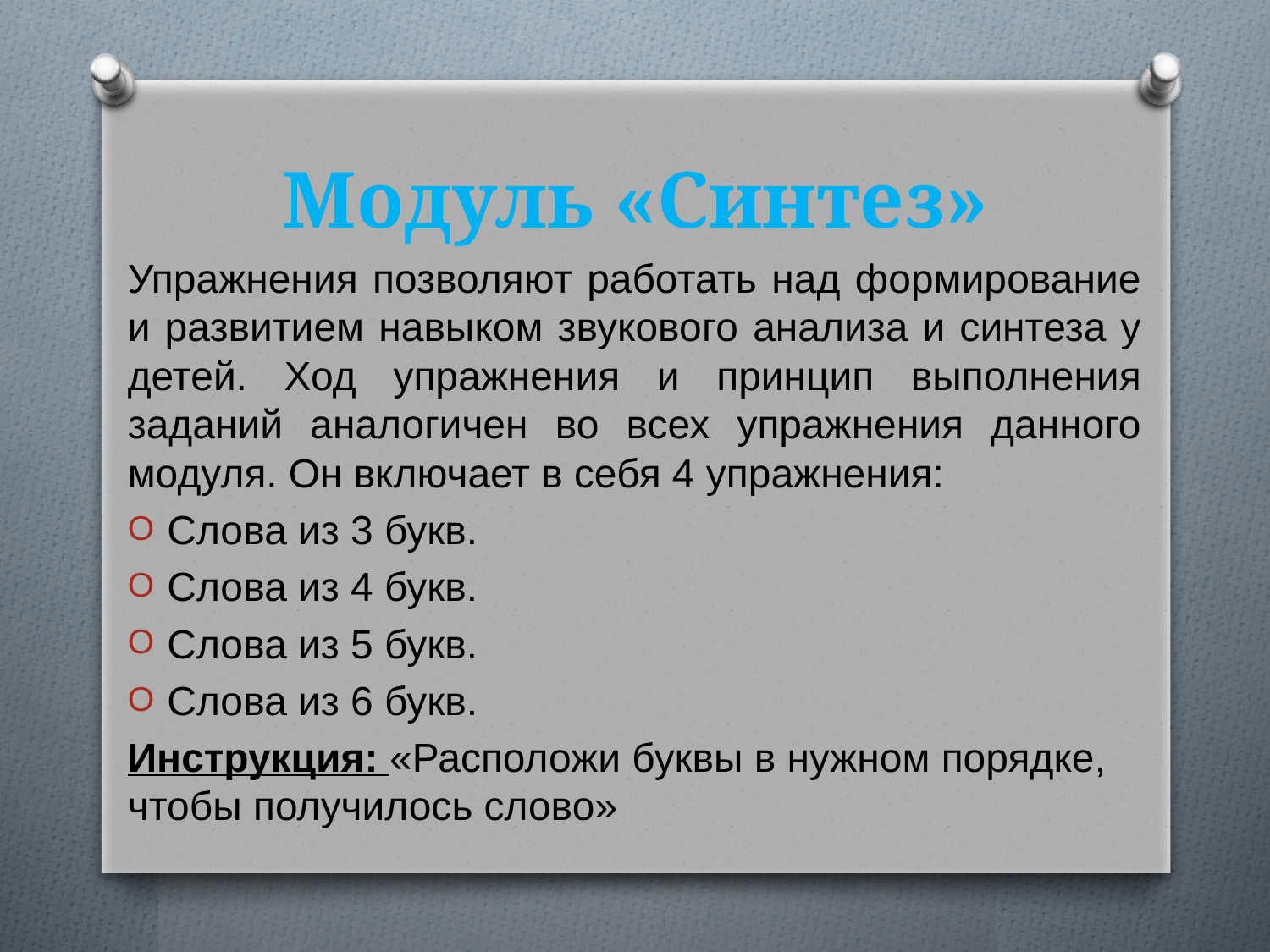

# Модуль «Синтез»
Упражнения позволяют работать над формирование и развитием навыком звукового анализа и синтеза у детей. Ход упражнения и принцип выполнения заданий аналогичен во всех упражнения данного модуля. Он включает в себя 4 упражнения:
Слова из 3 букв.
Слова из 4 букв.
Слова из 5 букв.
Слова из 6 букв.
Инструкция: «Расположи буквы в нужном порядке, чтобы получилось слово»